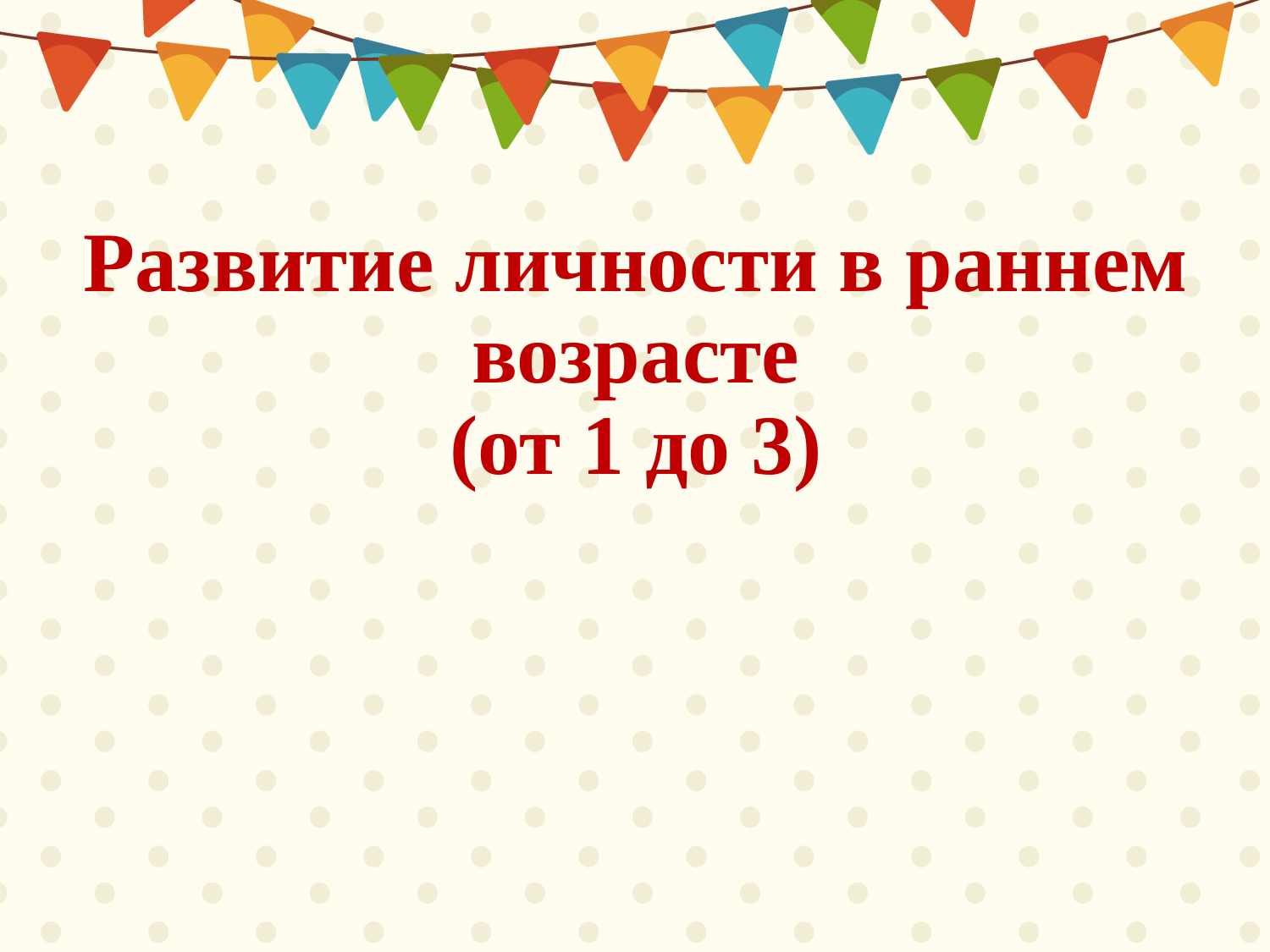

# Развитие личности в раннем возрасте (от 1 до 3)